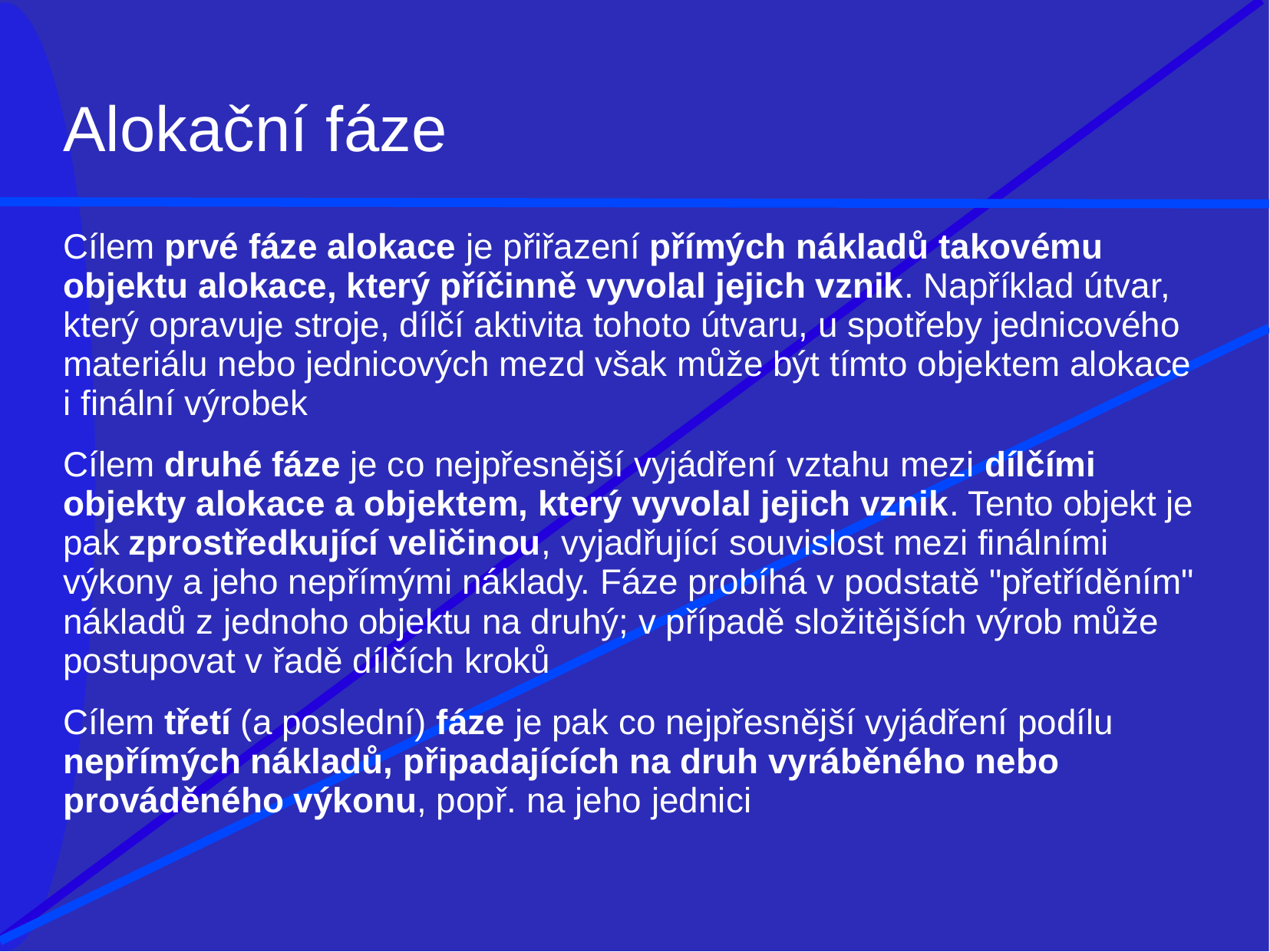

# Alokační fáze
Cílem prvé fáze alokace je přiřazení přímých nákladů takovému objektu alokace, který příčinně vyvolal jejich vznik. Například útvar, který opravuje stroje, dílčí aktivita tohoto útvaru, u spotřeby jednicového materiálu nebo jednicových mezd však může být tímto objektem alokace i finální výrobek
Cílem druhé fáze je co nejpřesnější vyjádření vztahu mezi dílčími objekty alokace a objektem, který vyvolal jejich vznik. Tento objekt je pak zprostředkující veličinou, vyjadřující souvislost mezi finálními výkony a jeho nepřímými náklady. Fáze probíhá v podstatě "přetříděním" nákladů z jednoho objektu na druhý; v případě složitějších výrob může postupovat v řadě dílčích kroků
Cílem třetí (a poslední) fáze je pak co nejpřesnější vyjádření podílu nepřímých nákladů, připadajících na druh vyráběného nebo prováděného výkonu, popř. na jeho jednici